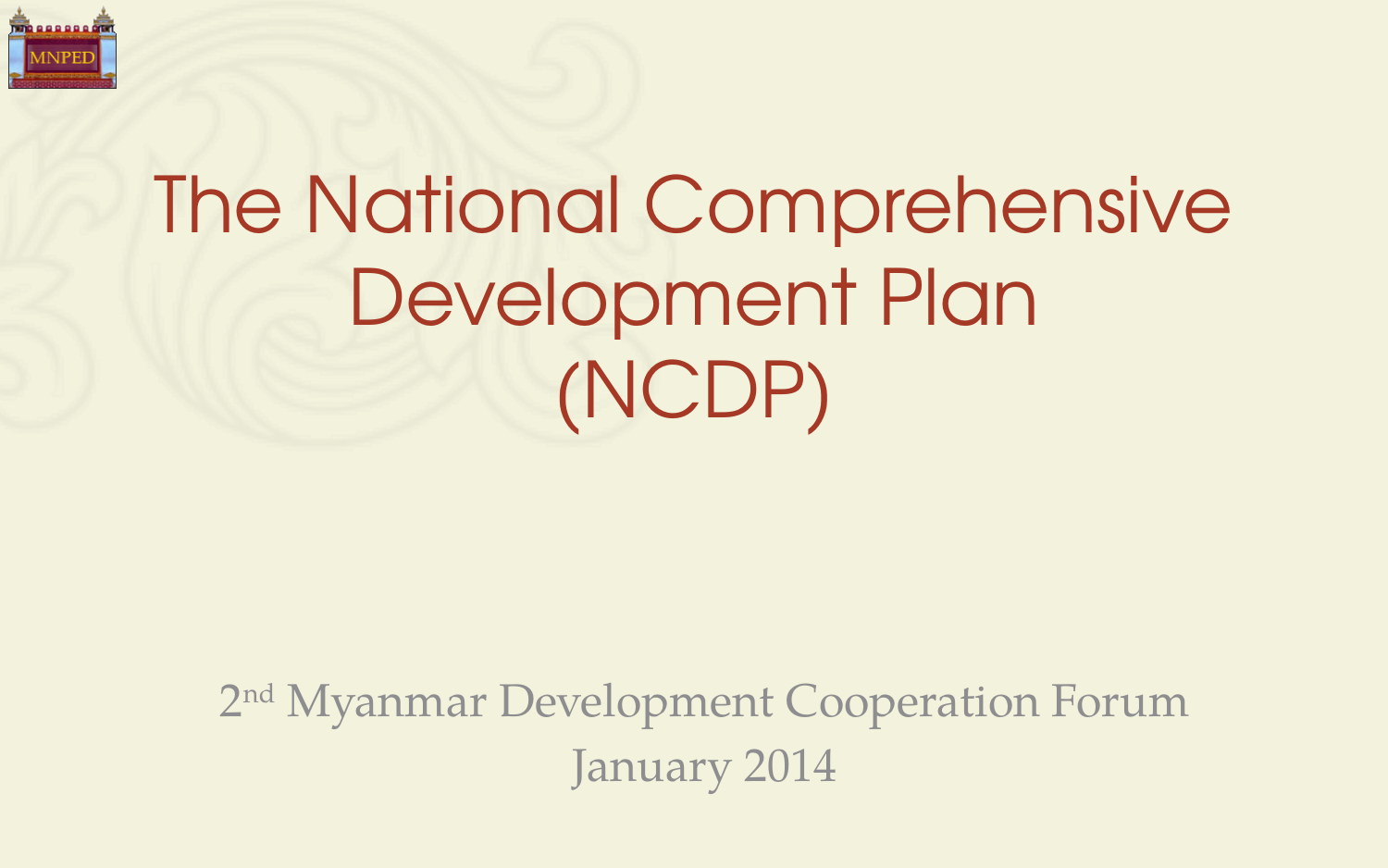

# The National Comprehensive Development Plan (NCDP)
2nd Myanmar Development Cooperation Forum
January 2014